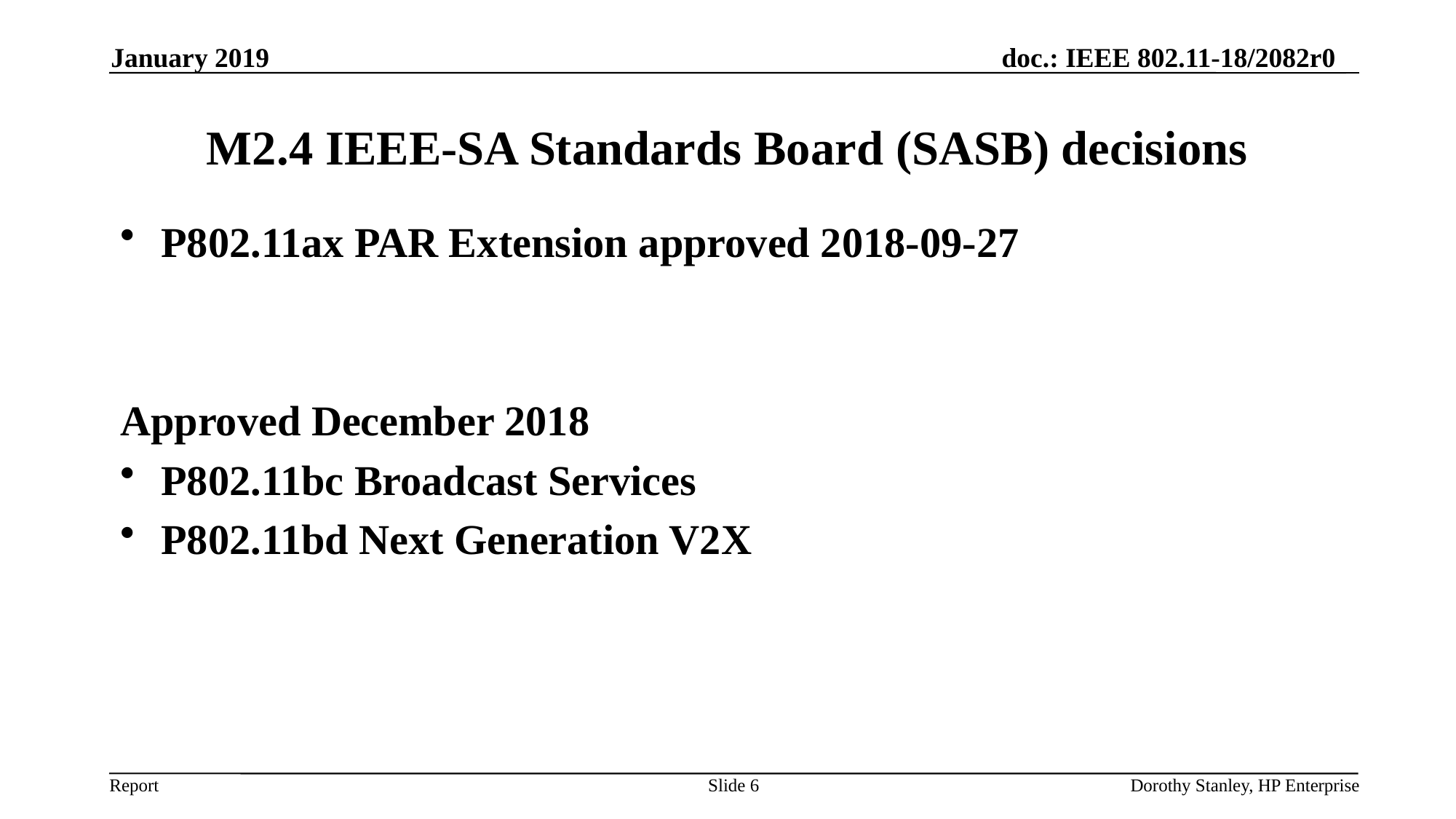

January 2019
# M2.4 IEEE-SA Standards Board (SASB) decisions
P802.11ax PAR Extension approved 2018-09-27

Approved December 2018
P802.11bc Broadcast Services
P802.11bd Next Generation V2X
Slide 6
Dorothy Stanley, HP Enterprise